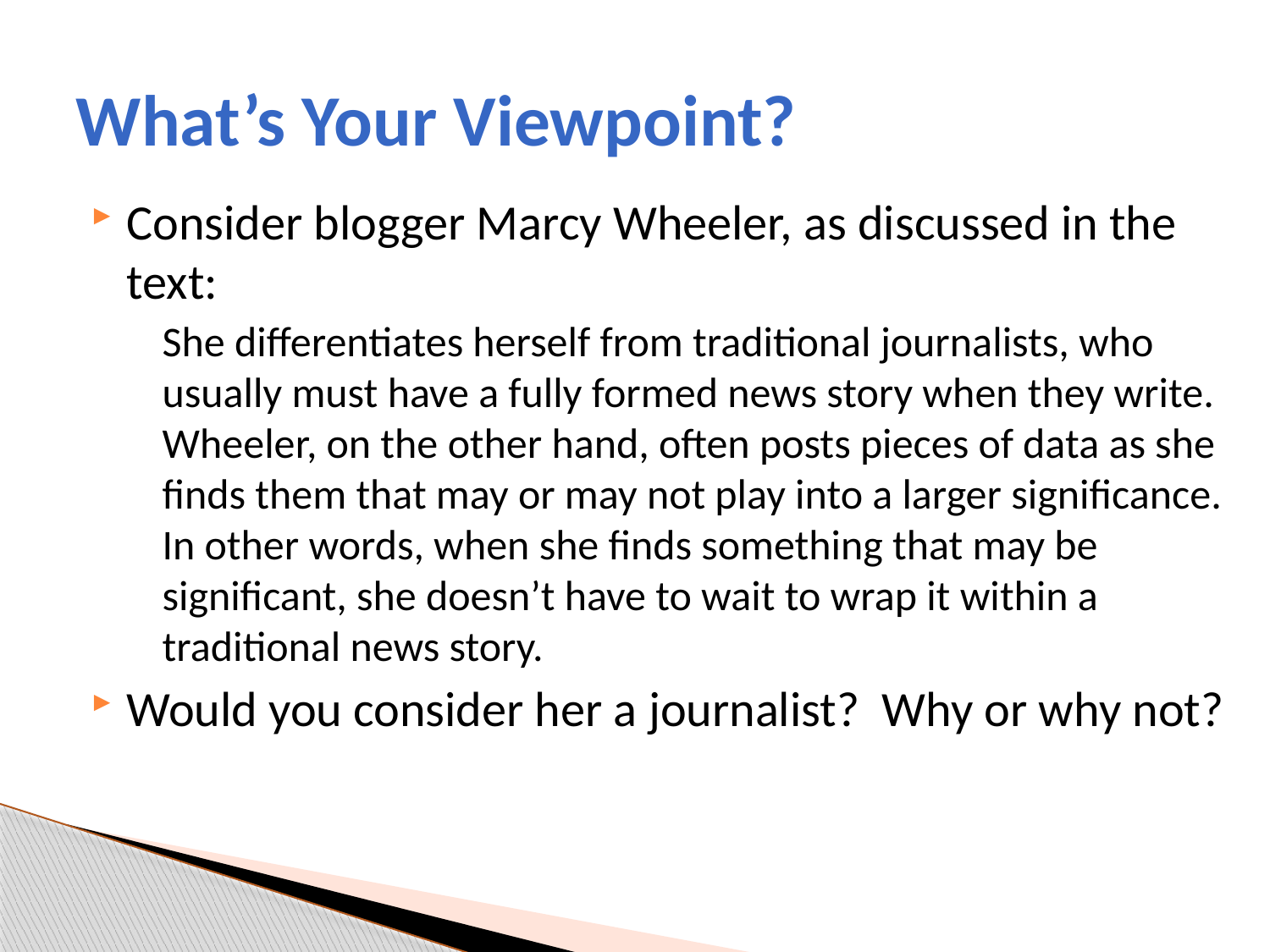

# What’s Your Viewpoint?
Consider blogger Marcy Wheeler, as discussed in the text:
	She differentiates herself from traditional journalists, who usually must have a fully formed news story when they write. Wheeler, on the other hand, often posts pieces of data as she finds them that may or may not play into a larger significance. In other words, when she finds something that may be significant, she doesn’t have to wait to wrap it within a traditional news story.
Would you consider her a journalist?  Why or why not?